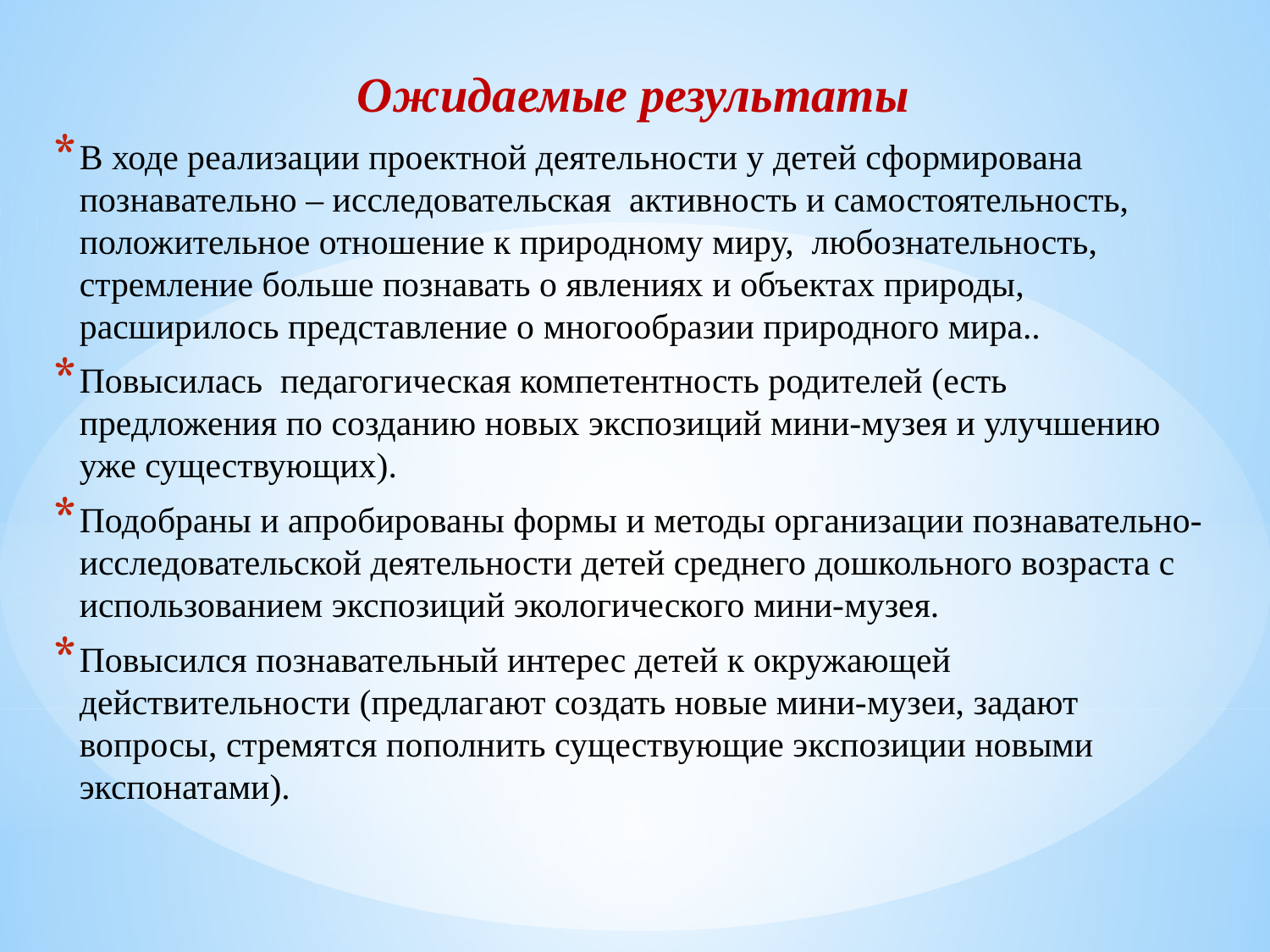

Ожидаемые результаты
В ходе реализации проектной деятельности у детей сформирована  познавательно – исследовательская  активность и самостоятельность, положительное отношение к природному миру,  любознательность, стремление больше познавать о явлениях и объектах природы, расширилось представление о многообразии природного мира..
Повысилась  педагогическая компетентность родителей (есть предложения по созданию новых экспозиций мини-музея и улучшению уже существующих).
Подобраны и апробированы формы и методы организации познавательно-исследовательской деятельности детей среднего дошкольного возраста с использованием экспозиций экологического мини-музея.
Повысился познавательный интерес детей к окружающей действительности (предлагают создать новые мини-музеи, задают вопросы, стремятся пополнить существующие экспозиции новыми экспонатами).